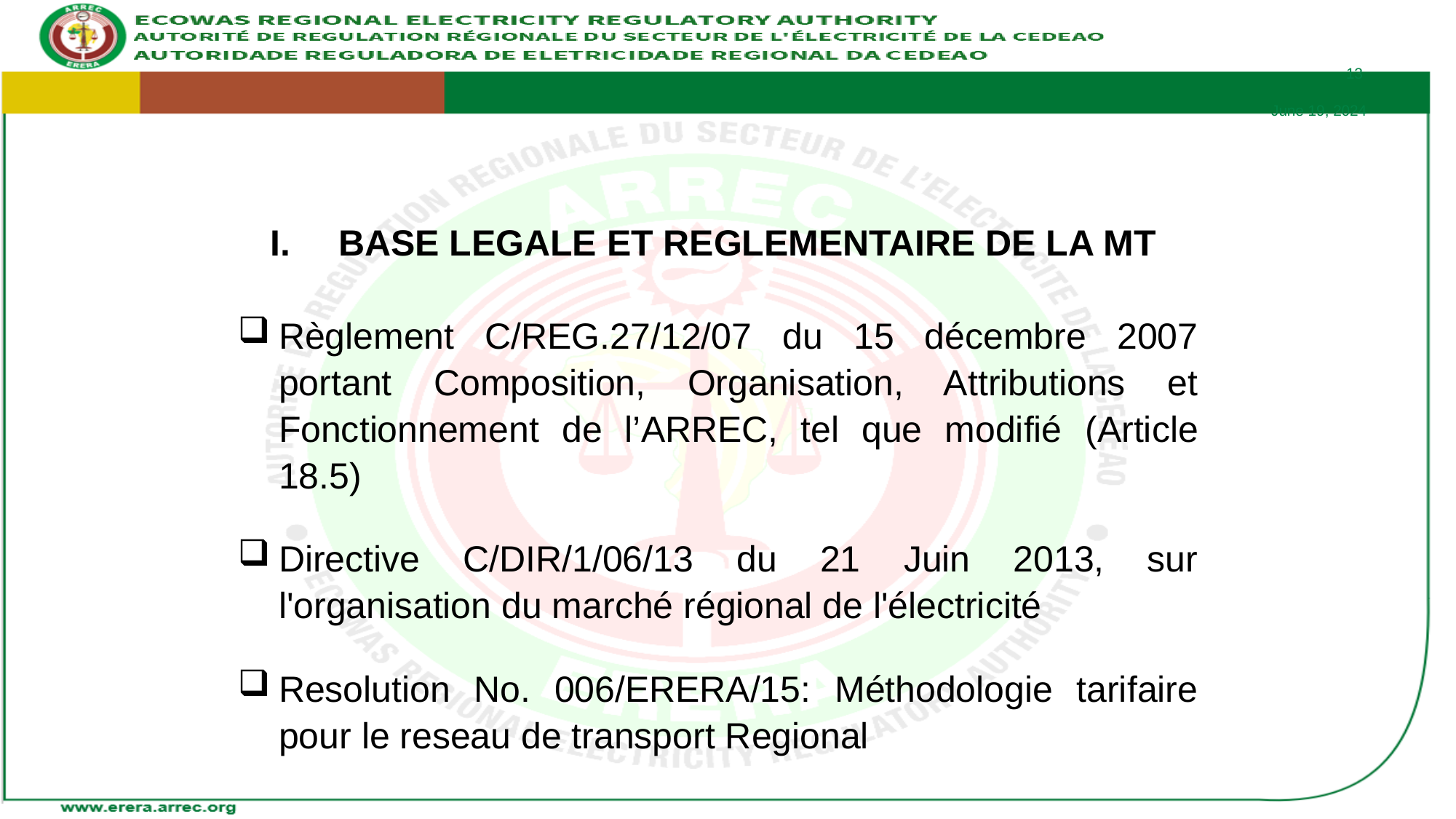

BASE LEGALE ET REGLEMENTAIRE DE LA MT
Règlement C/REG.27/12/07 du 15 décembre 2007 portant Composition, Organisation, Attributions et Fonctionnement de l’ARREC, tel que modifié (Article 18.5)
Directive C/DIR/1/06/13 du 21 Juin 2013, sur l'organisation du marché régional de l'électricité
Resolution No. 006/ERERA/15: Méthodologie tarifaire pour le reseau de transport Regional